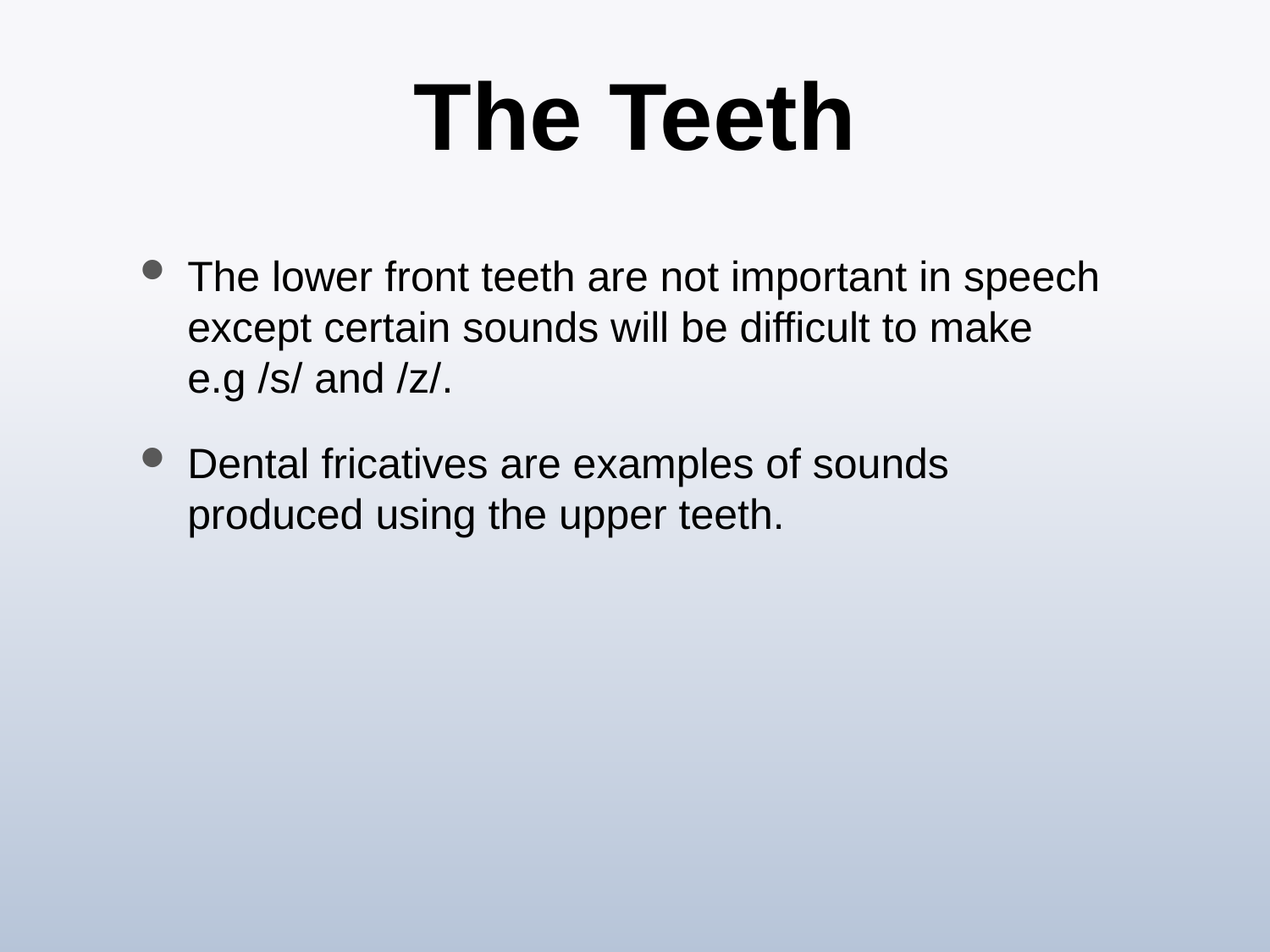

# The Teeth
The lower front teeth are not important in speech except certain sounds will be difficult to make e.g /s/ and /z/.
Dental fricatives are examples of sounds produced using the upper teeth.